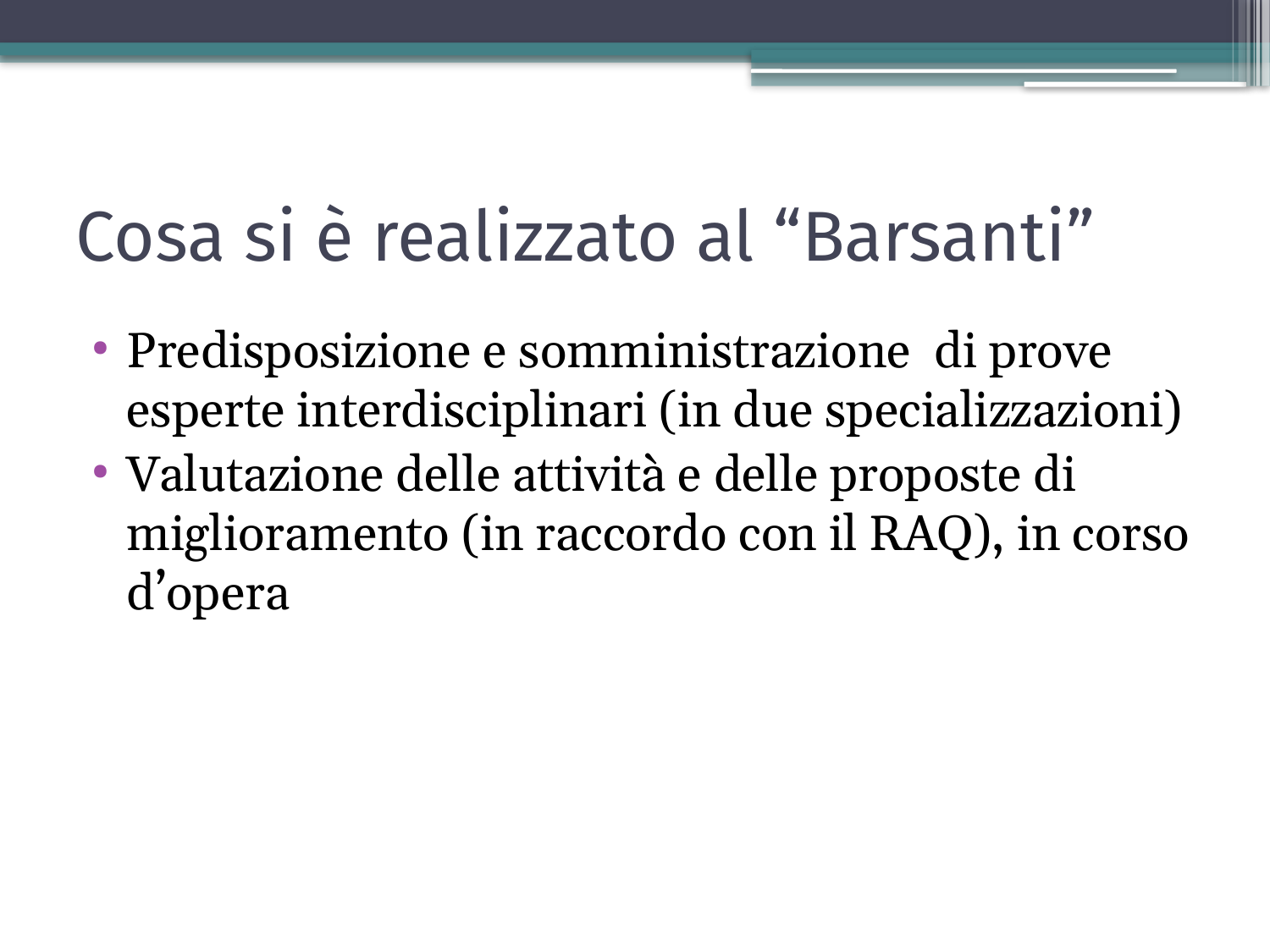

# Cosa si è realizzato al “Barsanti”
Predisposizione e somministrazione  di prove esperte interdisciplinari (in due specializzazioni)
Valutazione delle attività e delle proposte di miglioramento (in raccordo con il RAQ), in corso d’opera